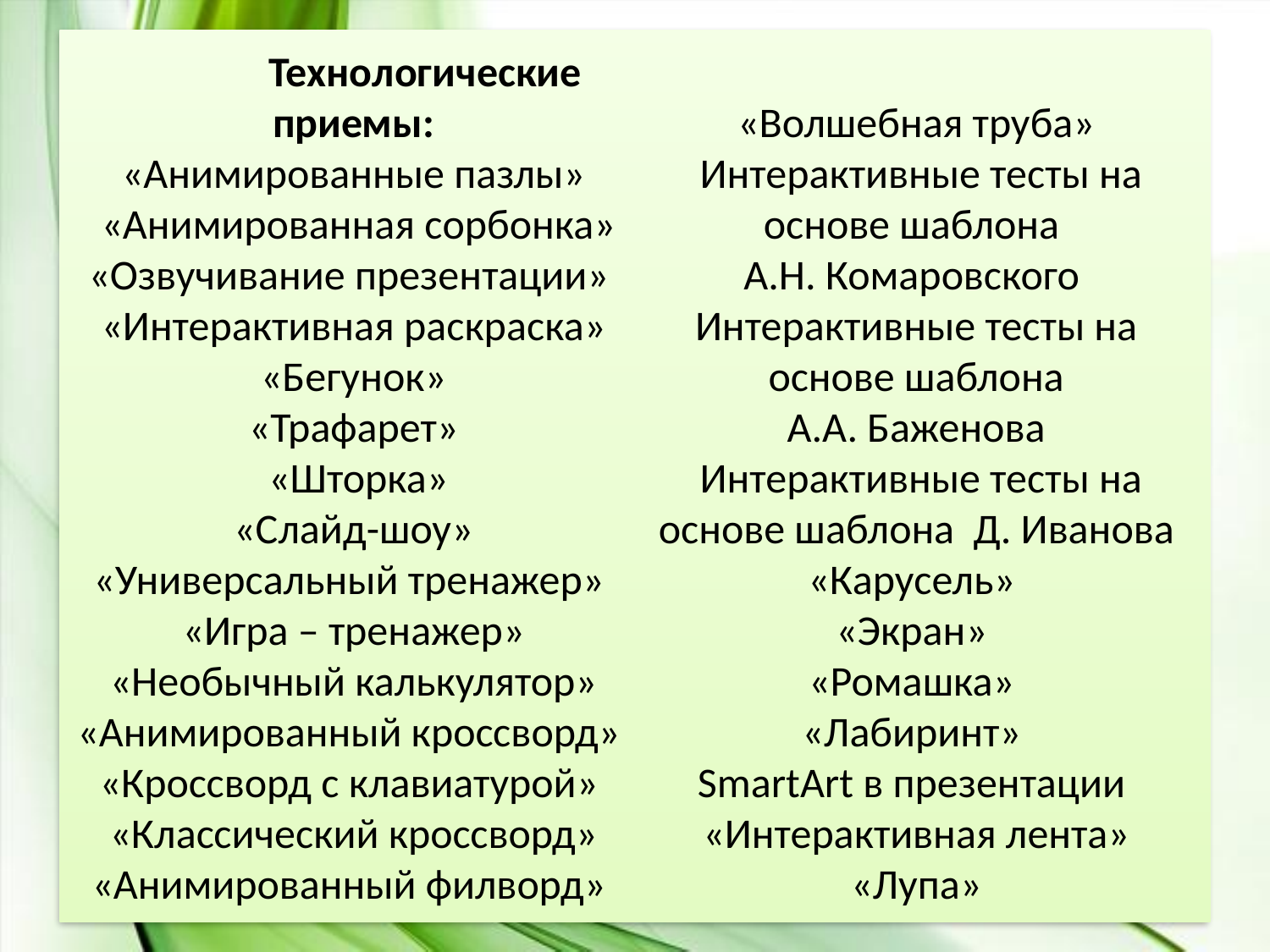

Технологические приемы:
«Анимированные пазлы»
 «Анимированная сорбонка»
«Озвучивание презентации»
«Интерактивная раскраска»
 «Бегунок»
«Трафарет»
 «Шторка»
 «Слайд-шоу»
«Универсальный тренажер»
«Игра – тренажер»
 «Необычный калькулятор»
«Анимированный кроссворд»
«Кроссворд с клавиатурой»
«Классический кроссворд»
«Анимированный филворд»
«Волшебная труба»
 Интерактивные тесты на основе шаблона
А.Н. Комаровского
Интерактивные тесты на основе шаблона
 А.А. Баженова
 Интерактивные тесты на основе шаблона  Д. Иванова
«Карусель»
«Экран»
«Ромашка»
«Лабиринт»
SmartArt в презентации
«Интерактивная лента»
«Лупа»